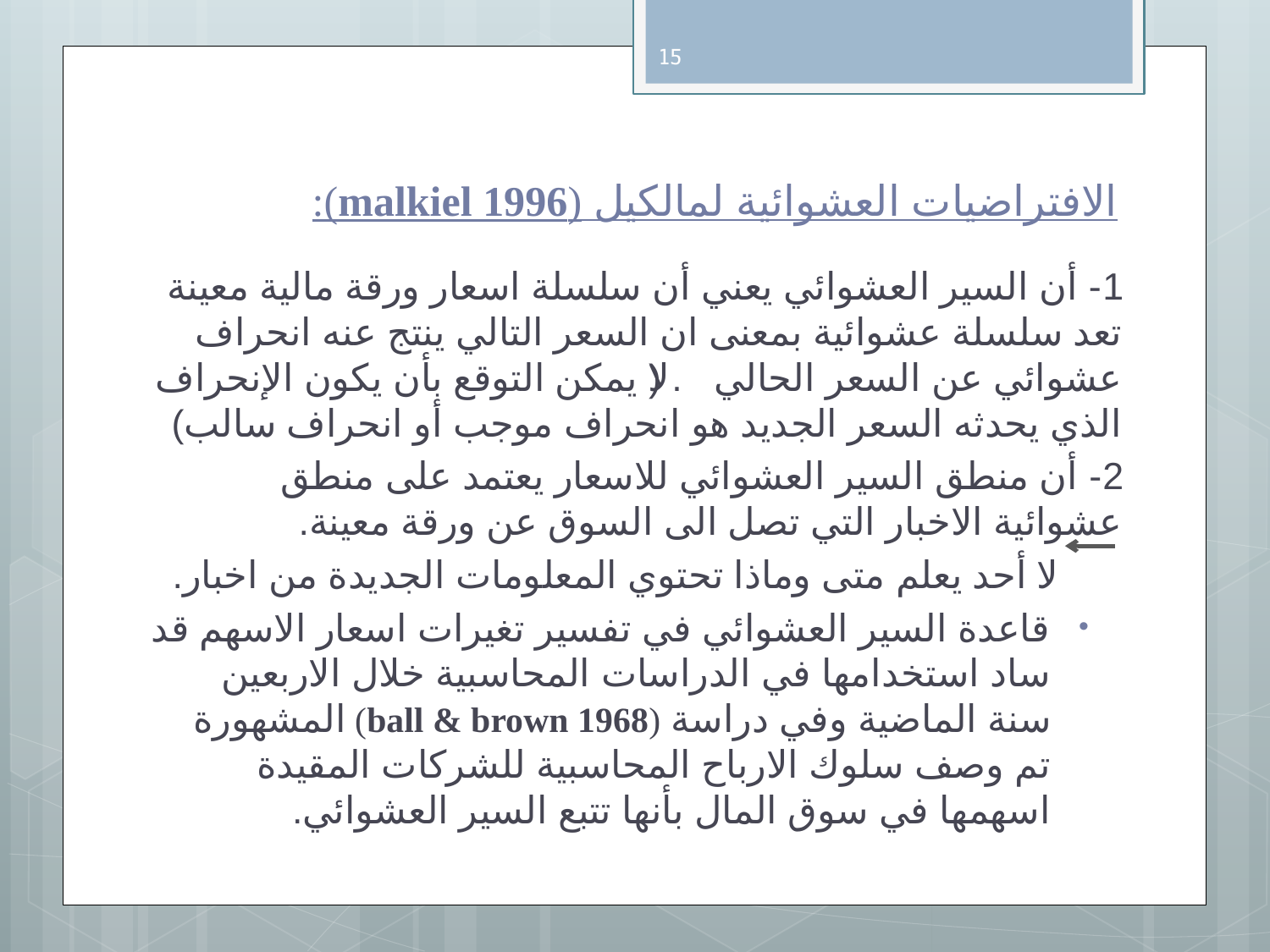

15
# الافتراضيات العشوائية لمالكيل (malkiel 1996):
1- أن السير العشوائي يعني أن سلسلة اسعار ورقة مالية معينة تعد سلسلة عشوائية بمعنى ان السعر التالي ينتج عنه انحراف عشوائي عن السعر الحالي . (لا يمكن التوقع بأن يكون الإنحراف الذي يحدثه السعر الجديد هو انحراف موجب أو انحراف سالب)
2- أن منطق السير العشوائي للاسعار يعتمد على منطق عشوائية الاخبار التي تصل الى السوق عن ورقة معينة.
      لا أحد يعلم متى وماذا تحتوي المعلومات الجديدة من اخبار.
قاعدة السير العشوائي في تفسير تغيرات اسعار الاسهم قد ساد استخدامها في الدراسات المحاسبية خلال الاربعين سنة الماضية وفي دراسة (ball & brown 1968) المشهورة تم وصف سلوك الارباح المحاسبية للشركات المقيدة اسهمها في سوق المال بأنها تتبع السير العشوائي.